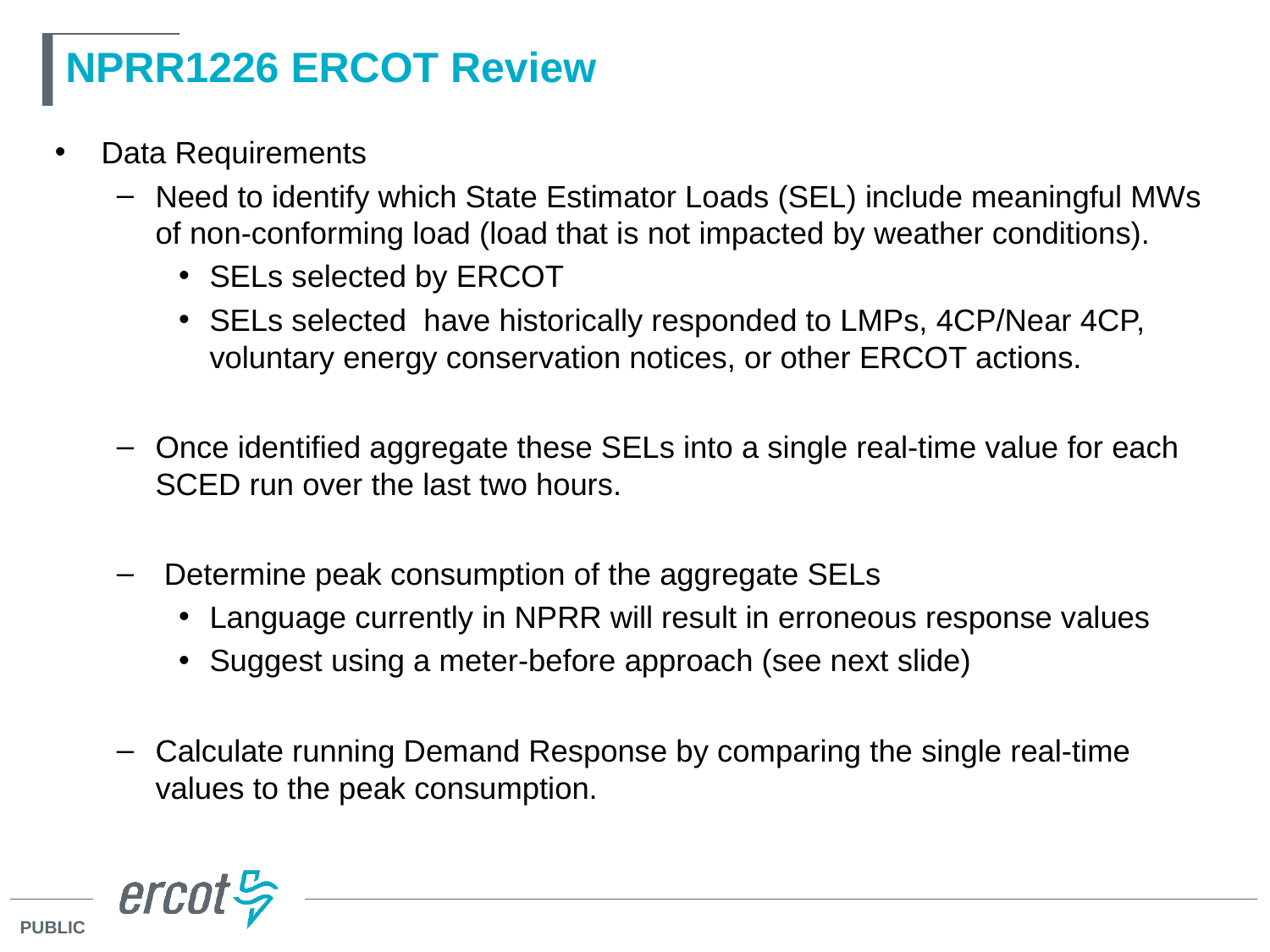

# NPRR1226 ERCOT Review
Data Requirements
Need to identify which State Estimator Loads (SEL) include meaningful MWs of non-conforming load (load that is not impacted by weather conditions).
SELs selected by ERCOT
SELs selected  have historically responded to LMPs, 4CP/Near 4CP, voluntary energy conservation notices, or other ERCOT actions.

Once identified aggregate these SELs into a single real-time value for each SCED run over the last two hours.

 Determine peak consumption of the aggregate SELs
Language currently in NPRR will result in erroneous response values
Suggest using a meter-before approach (see next slide)

Calculate running Demand Response by comparing the single real-time values to the peak consumption.